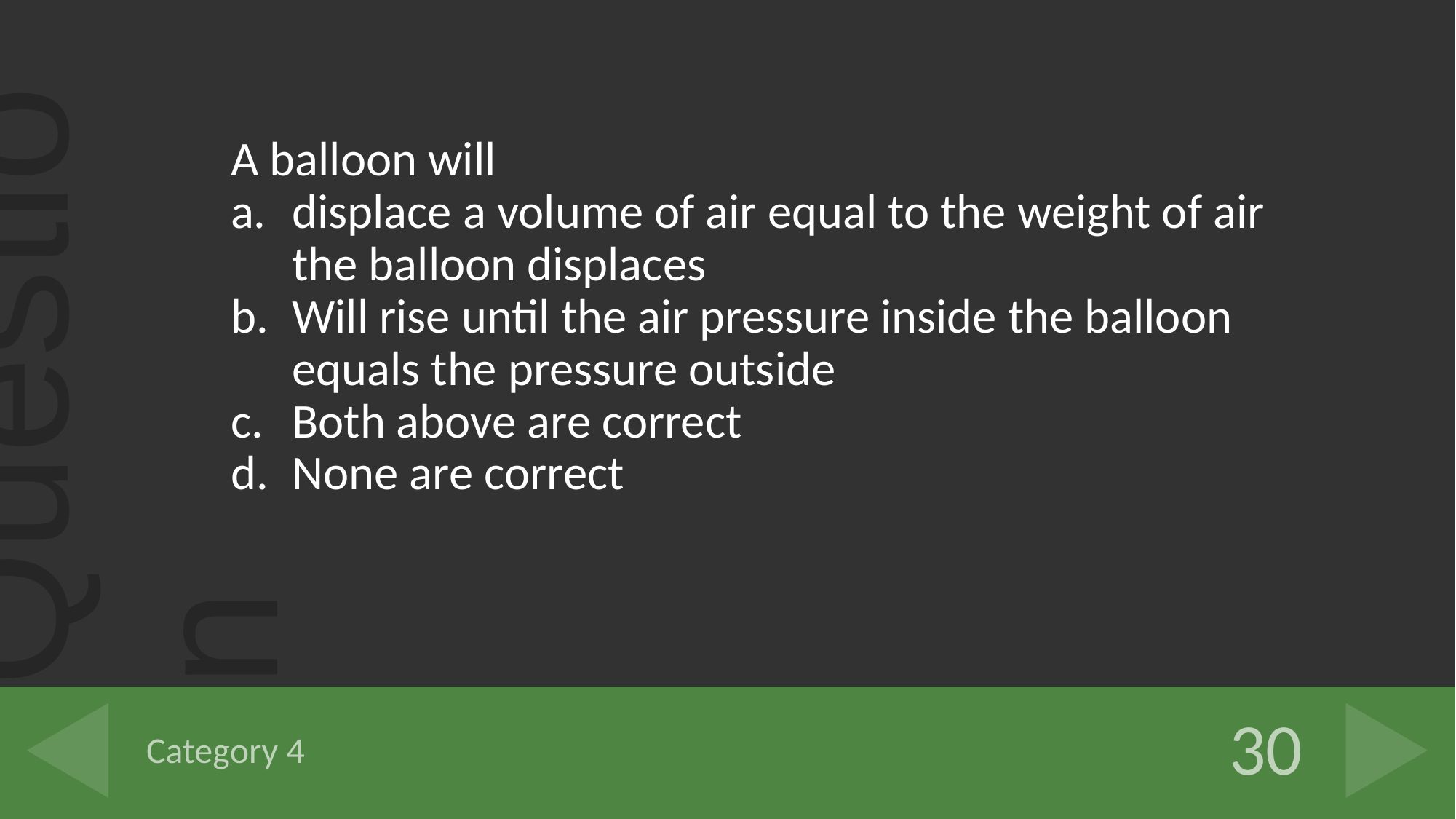

A balloon will
displace a volume of air equal to the weight of air the balloon displaces
Will rise until the air pressure inside the balloon equals the pressure outside
Both above are correct
None are correct

# Category 4
30